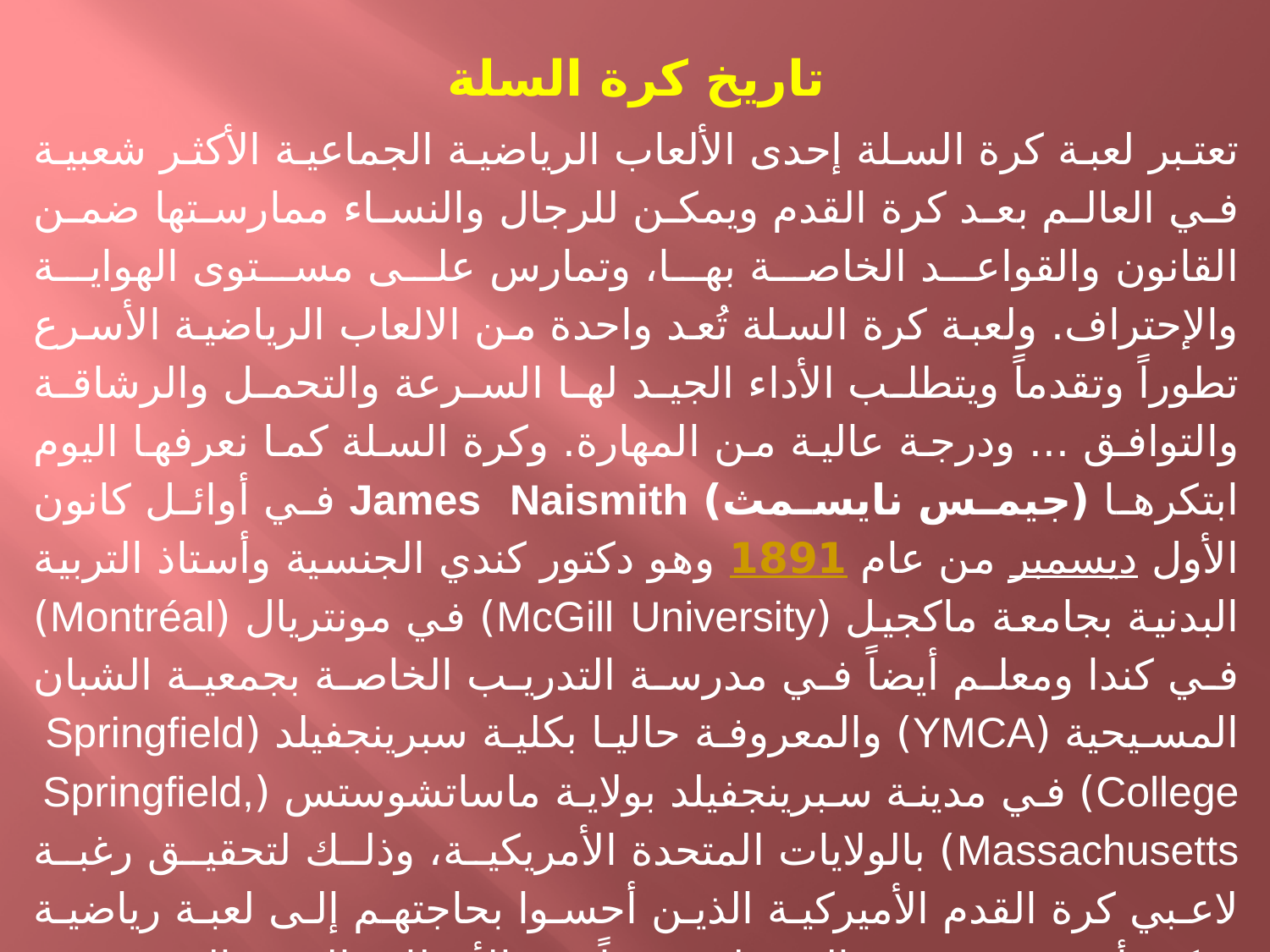

تاريخ كرة السلة
تعتبر لعبة كرة السلة إحدى الألعاب الرياضية الجماعية الأكثر شعبية في العالم بعد كرة القدم ويمكن للرجال والنساء ممارستها ضمن القانون والقواعد الخاصة بها، وتمارس على مستوى الهواية والإحتراف. ولعبة كرة السلة تُعد واحدة من الالعاب الرياضية الأسرع تطوراً وتقدماً ويتطلب الأداء الجيد لها السرعة والتحمل والرشاقة والتوافق ... ودرجة عالية من المهارة. وكرة السلة كما نعرفها اليوم ابتكرها (جيمس نايسمث) James Naismith في أوائل كانون الأول ديسمبر من عام 1891 وهو دكتور كندي الجنسية وأستاذ التربية البدنية بجامعة ماكجيل (McGill University) في مونتريال (Montréal) في كندا ومعلم أيضاً في مدرسة التدريب الخاصة بجمعية الشبان المسيحية (YMCA) والمعروفة حاليا بكلية سبرينجفيلد (Springfield College) في مدينة سبرينجفيلد بولاية ماساتشوستس (Springfield, Massachusetts) بالولايات المتحدة الأمريكية، وذلك لتحقيق رغبة لاعبي كرة القدم الأميركية الذين أحسوا بحاجتهم إلى لعبة رياضية يمكن أن تؤدى في صالة مغلقة هرباً من الأمطار والبرد والصقيع في فصل الشتاء بعد انتهاء موسم كرة القدم والبسبول بدلاً من التمرينات السويدية والالمانية التي لم تكن تتلائم مع طبيعتهم التي تميل إلى القوة والسرعة والمنافسة ولا تشبع رغبتهم بالحركة والنشاط .